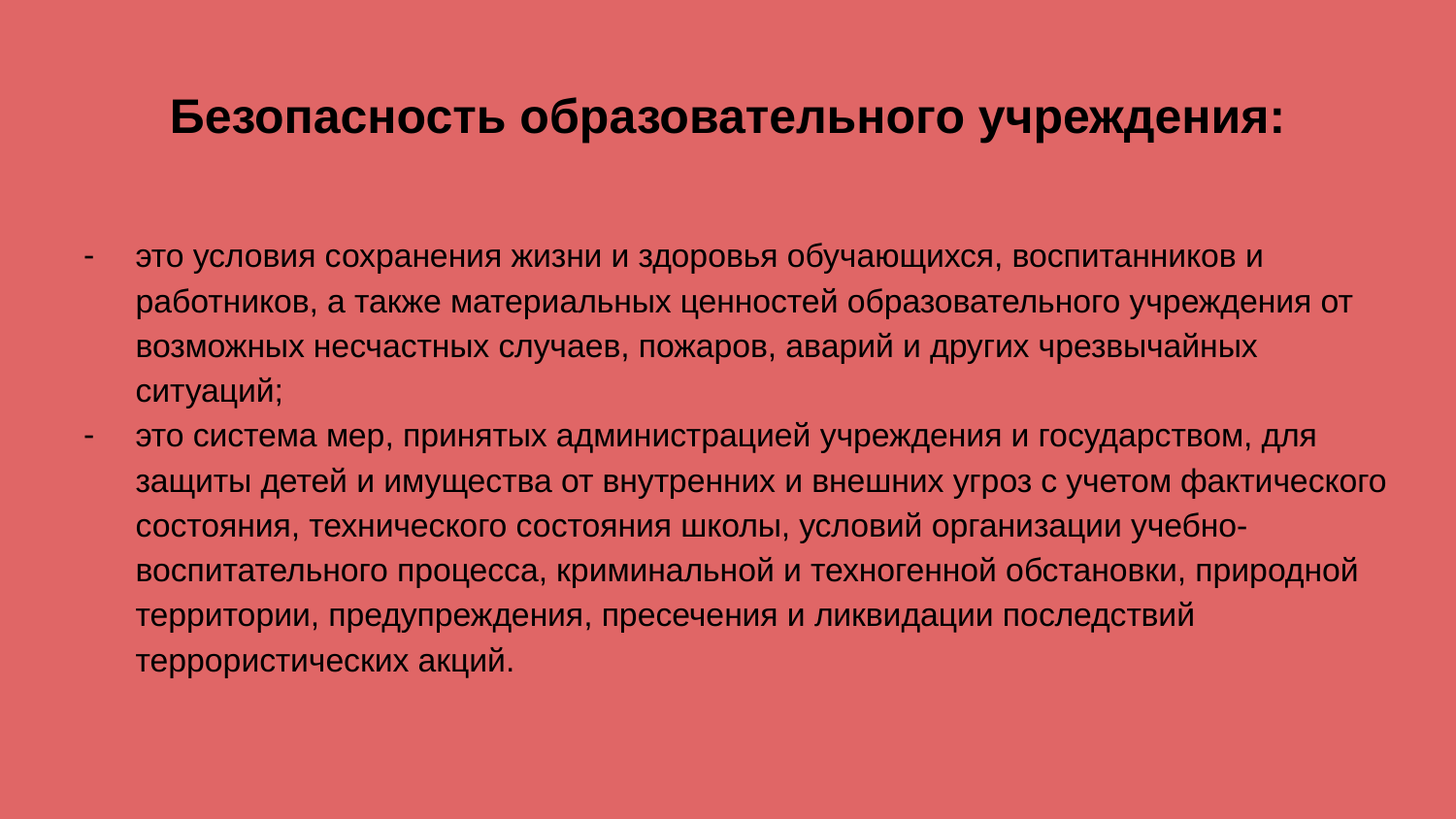

# Безопасность образовательного учреждения:
это условия сохранения жизни и здоровья обучающихся, воспитанников и работников, а также материальных ценностей образовательного учреждения от возможных несчастных случаев, пожаров, аварий и других чрезвычайных ситуаций;
это система мер, принятых администрацией учреждения и государством, для защиты детей и имущества от внутренних и внешних угроз с учетом фактического состояния, технического состояния школы, условий организации учебно-воспитательного процесса, криминальной и техногенной обстановки, природной территории, предупреждения, пресечения и ликвидации последствий террористических акций.